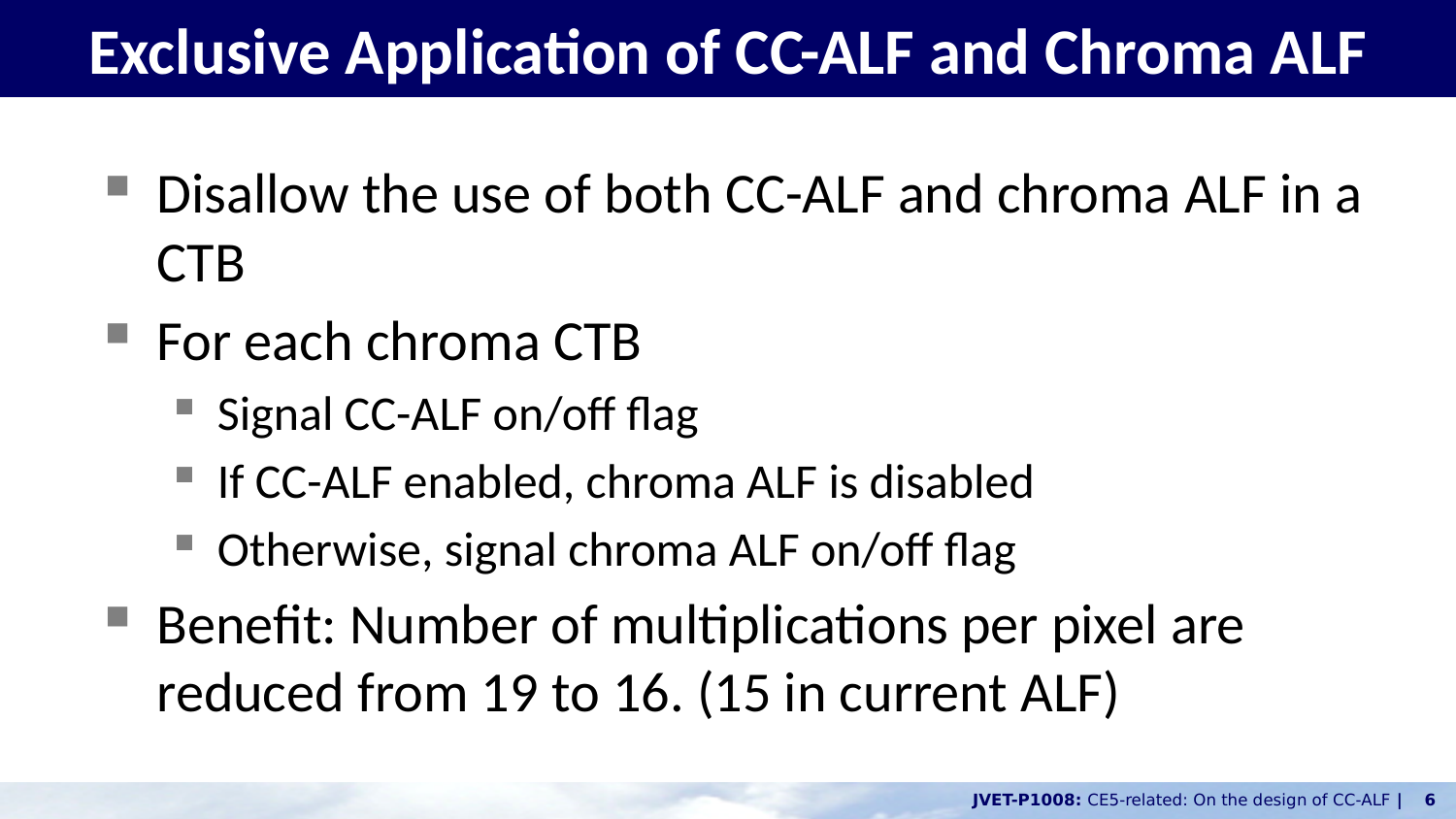

# Exclusive Application of CC-ALF and Chroma ALF
Disallow the use of both CC-ALF and chroma ALF in a CTB
For each chroma CTB
Signal CC-ALF on/off flag
If CC-ALF enabled, chroma ALF is disabled
Otherwise, signal chroma ALF on/off flag
Benefit: Number of multiplications per pixel are reduced from 19 to 16. (15 in current ALF)